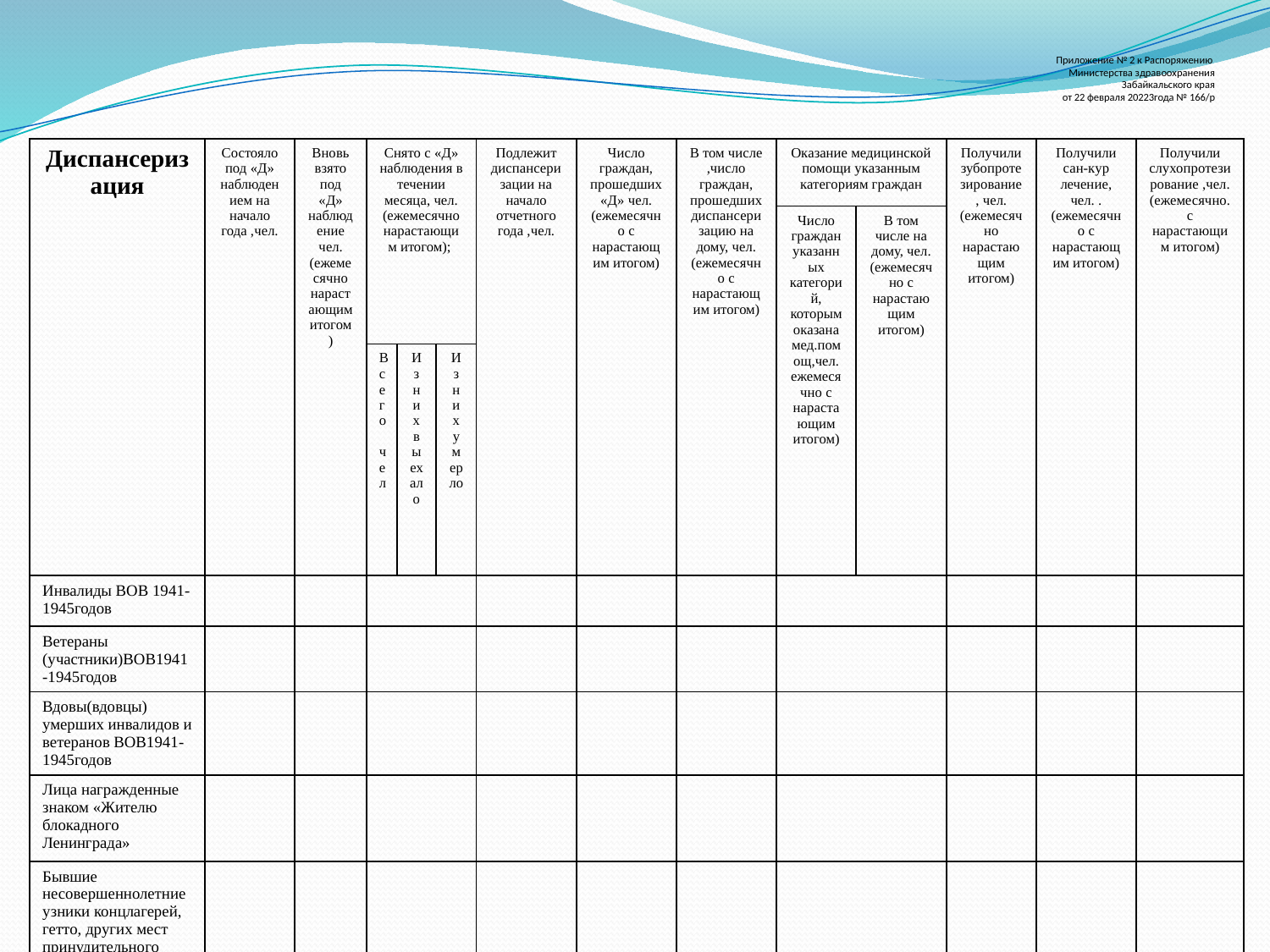

# Приложение № 2 к Распоряжению Министерства здравоохранения Забайкальского края от 22 февраля 20223года № 166/р
| Диспансеризация | Состояло под «Д» наблюдением на начало года ,чел. | Вновь взято под «Д» наблюдение чел.(ежемесячно нарастающим итогом) | Снято с «Д» наблюдения в течении месяца, чел.(ежемесячно нарастающим итогом); |  |  | Подлежит диспансеризации на начало отчетного года ,чел. | Число граждан, прошедших «Д» чел.(ежемесячно с нарастающим итогом) | В том числе ,число граждан, прошедших диспансеризацию на дому, чел.(ежемесячно с нарастающим итогом) | Оказание медицинской помощи указанным категориям граждан |  | Получили зубопротезирование, чел.(ежемесячно нарастающим итогом) | Получили сан-кур лечение, чел. .(ежемесячно с нарастающим итогом) | Получили слухопротезирование ,чел. (ежемесячно. с нарастающим итогом) |
| --- | --- | --- | --- | --- | --- | --- | --- | --- | --- | --- | --- | --- | --- |
|  |  |  |  |  |  |  |  |  | Число граждан указанных категорий, которым оказана мед.помощ,чел. ежемесячно с нарастающим итогом) | В том числе на дому, чел.(ежемесячно с нарастающим итогом) |  |  |  |
|  |  |  | Всего чел | Из них выехало | Из них умерло |  |  |  |  |  |  |  |  |
| Инвалиды ВОВ 1941-1945годов |  |  |  |  |  |  |  |  |  |  |  |  |  |
| Ветераны (участники)ВОВ1941-1945годов |  |  |  |  |  |  |  |  |  |  |  |  |  |
| Вдовы(вдовцы) умерших инвалидов и ветеранов ВОВ1941-1945годов |  |  |  |  |  |  |  |  |  |  |  |  |  |
| Лица награжденные знаком «Жителю блокадного Ленинграда» |  |  |  |  |  |  |  |  |  |  |  |  |  |
| Бывшие несовершеннолетние узники концлагерей, гетто, других мест принудительного содержания |  |  |  |  |  |  |  |  |  |  |  |  |  |